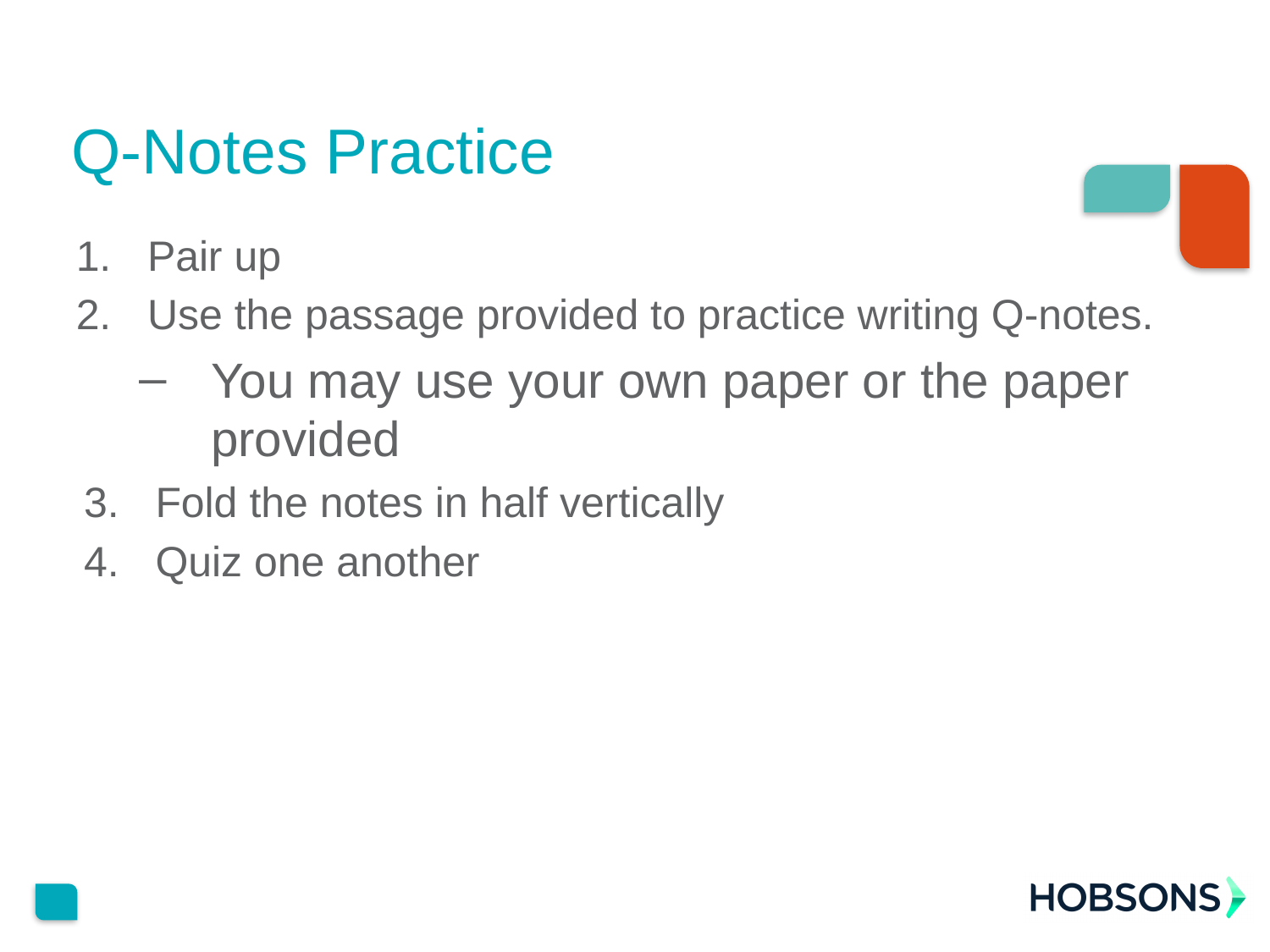

# Q-Notes Practice
Pair up
Use the passage provided to practice writing Q-notes.
You may use your own paper or the paper provided
Fold the notes in half vertically
Quiz one another